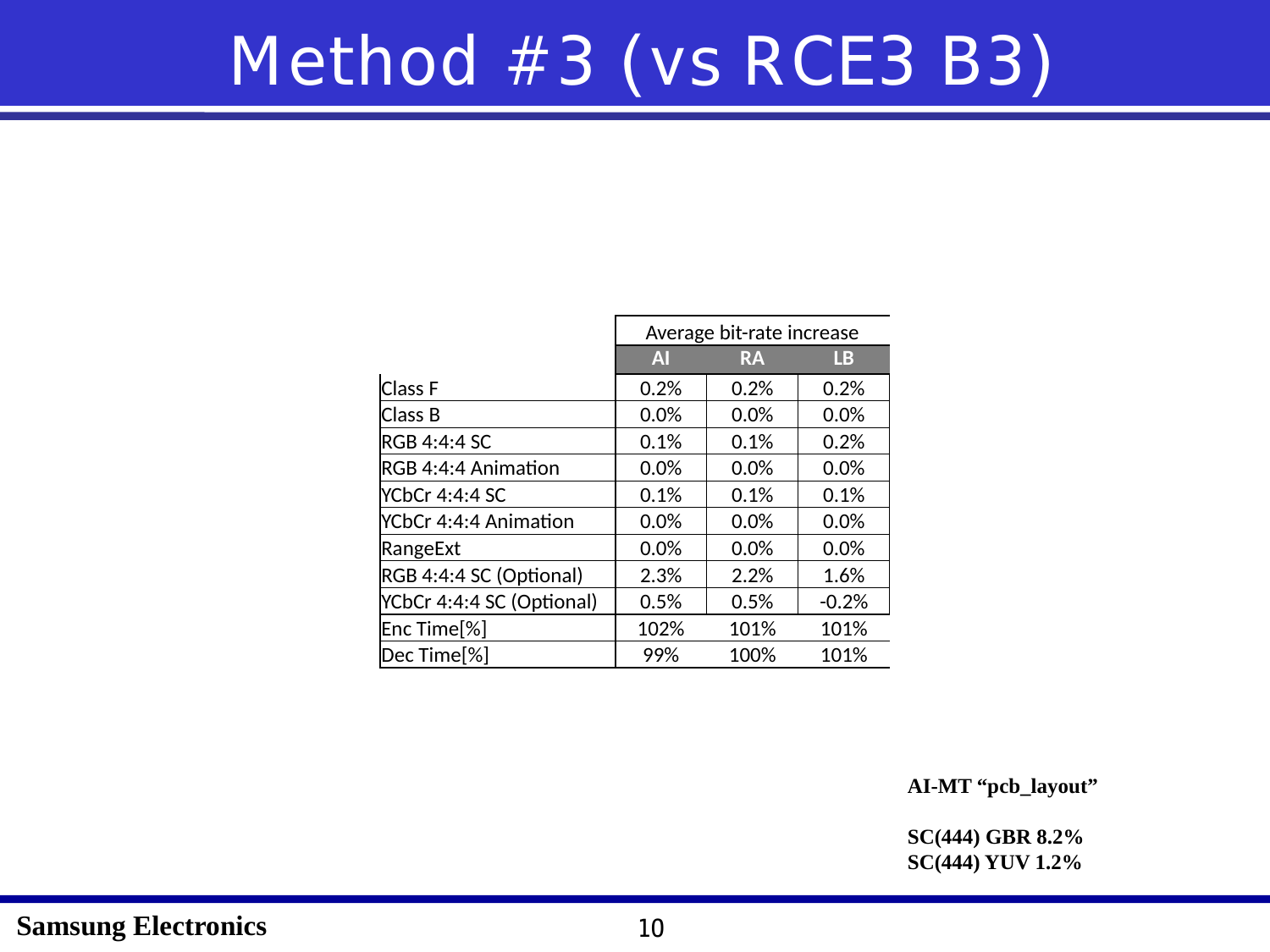

# Method #3 (vs RCE3 B3)
|  | Average bit-rate increase |  |  |
| --- | --- | --- | --- |
|  | AI | RA | LB |
| Class F | 0.2% | 0.2% | 0.2% |
| Class B | 0.0% | 0.0% | 0.0% |
| RGB 4:4:4 SC | 0.1% | 0.1% | 0.2% |
| RGB 4:4:4 Animation | 0.0% | 0.0% | 0.0% |
| YCbCr 4:4:4 SC | 0.1% | 0.1% | 0.1% |
| YCbCr 4:4:4 Animation | 0.0% | 0.0% | 0.0% |
| RangeExt | 0.0% | 0.0% | 0.0% |
| RGB 4:4:4 SC (Optional) | 2.3% | 2.2% | 1.6% |
| YCbCr 4:4:4 SC (Optional) | 0.5% | 0.5% | -0.2% |
| Enc Time[%] | 102% | 101% | 101% |
| Dec Time[%] | 99% | 100% | 101% |
AI-MT “pcb_layout”

SC(444) GBR 8.2%
SC(444) YUV 1.2%
10